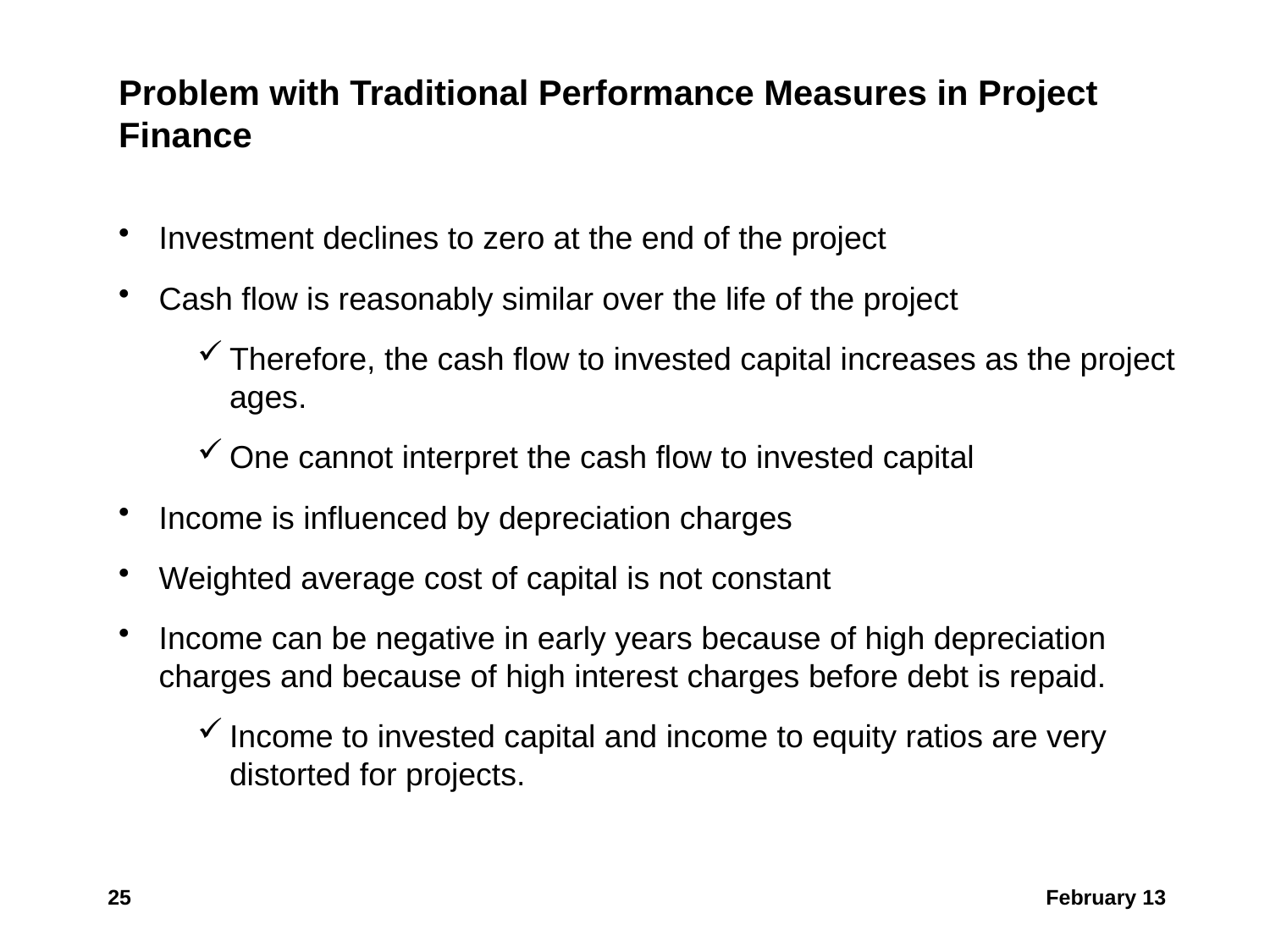

# Problem with Traditional Performance Measures in Project Finance
Investment declines to zero at the end of the project
Cash flow is reasonably similar over the life of the project
Therefore, the cash flow to invested capital increases as the project ages.
One cannot interpret the cash flow to invested capital
Income is influenced by depreciation charges
Weighted average cost of capital is not constant
Income can be negative in early years because of high depreciation charges and because of high interest charges before debt is repaid.
Income to invested capital and income to equity ratios are very distorted for projects.